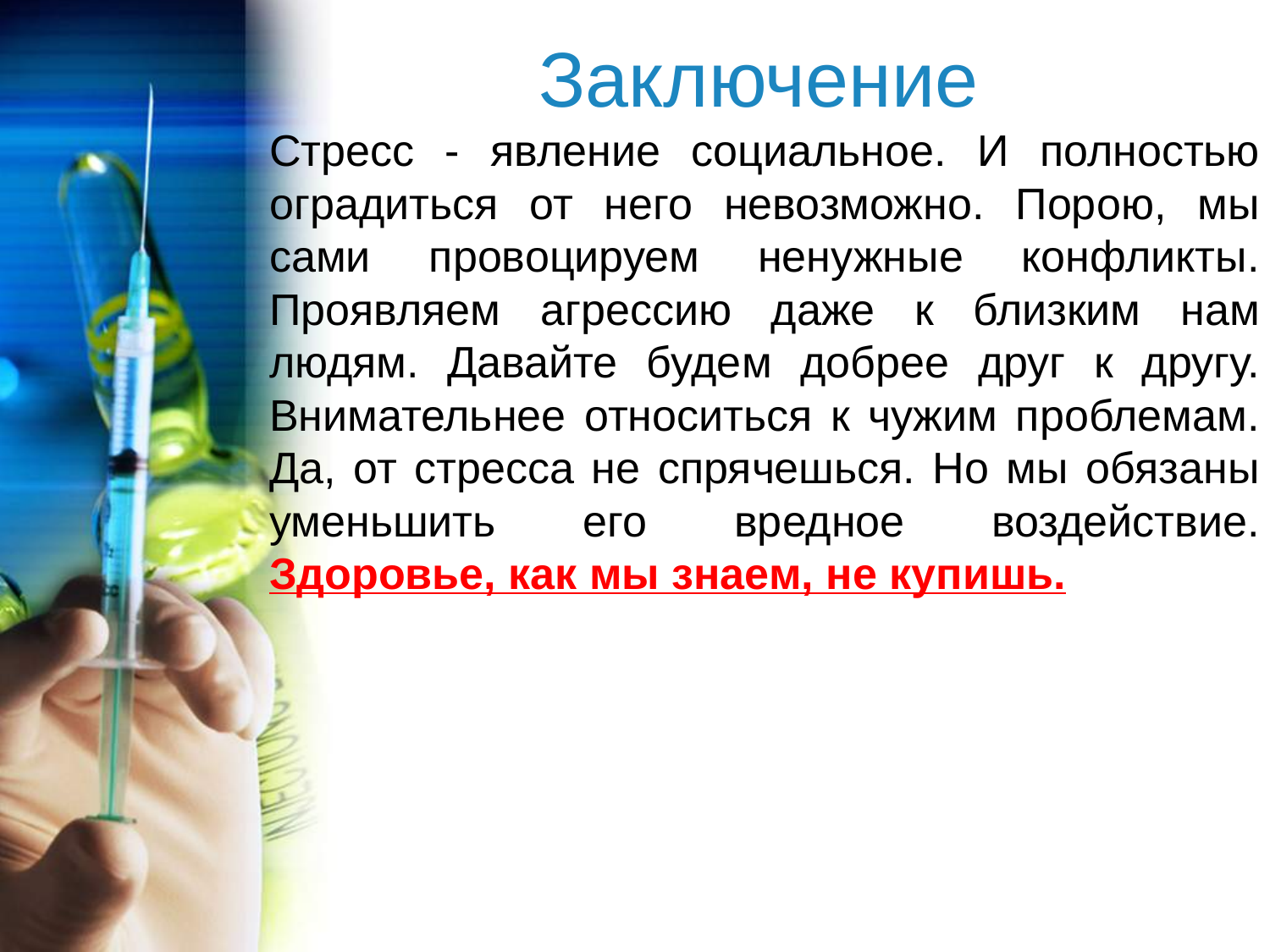

# Заключение
Стресс - явление социальное. И полностью оградиться от него невозможно. Порою, мы сами провоцируем ненужные конфликты. Проявляем агрессию даже к близким нам людям. Давайте будем добрее друг к другу. Внимательнее относиться к чужим проблемам. Да, от стресса не спрячешься. Но мы обязаны уменьшить его вредное воздействие. Здоровье, как мы знаем, не купишь.